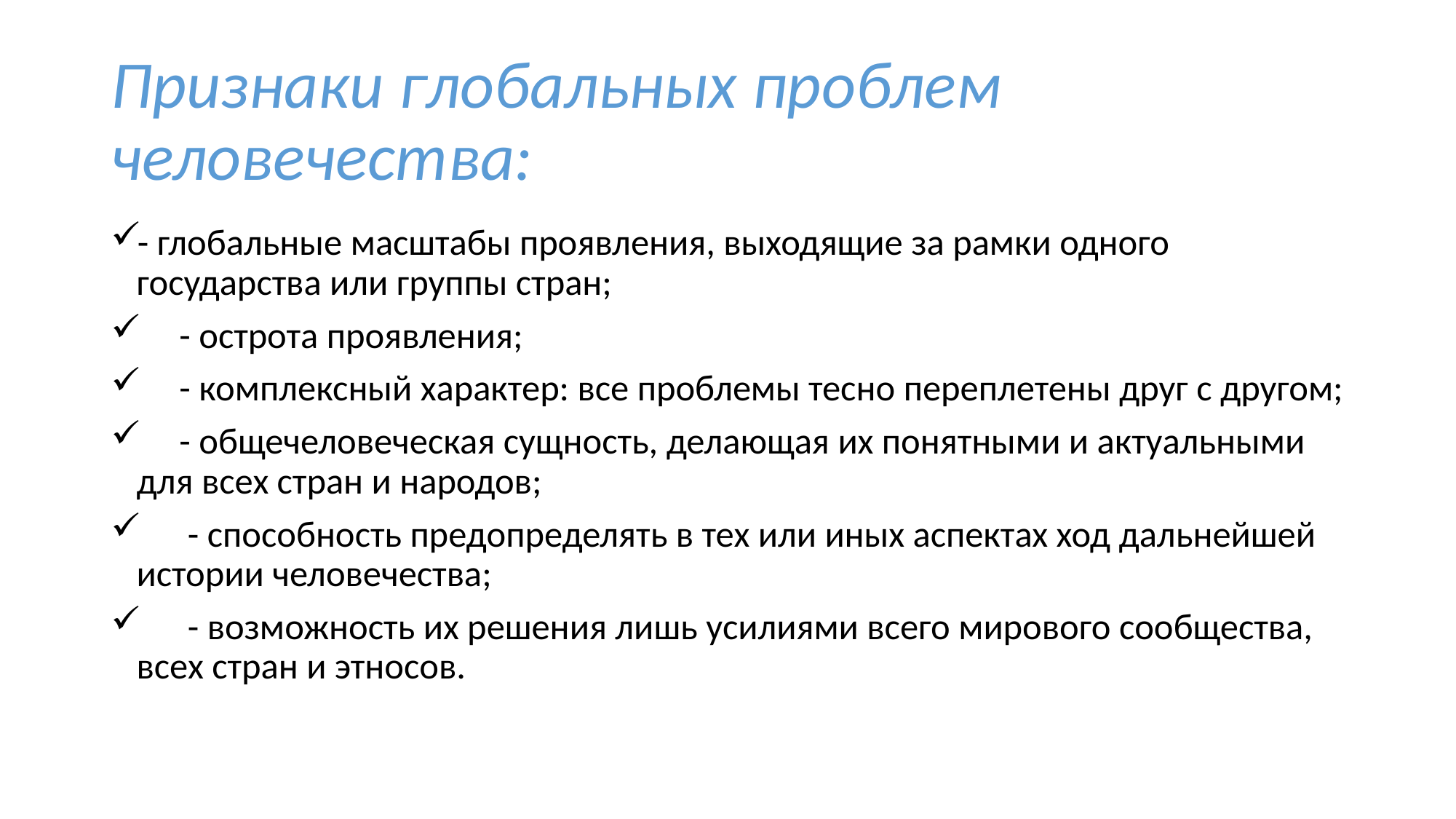

# Признаки глобальных проблем человечества:
- глобальные масштабы проявления, выходящие за рамки одного государства или группы стран;
     - острота проявления;
     - комплексный характер: все проблемы тесно переплетены друг с другом;
     - общечеловеческая сущность, делающая их понятными и актуальными для всех стран и народов;
      - способность предопределять в тех или иных аспектах ход дальнейшей истории человечества;
      - возможность их решения лишь усилиями всего мирового сообщества, всех стран и этносов.